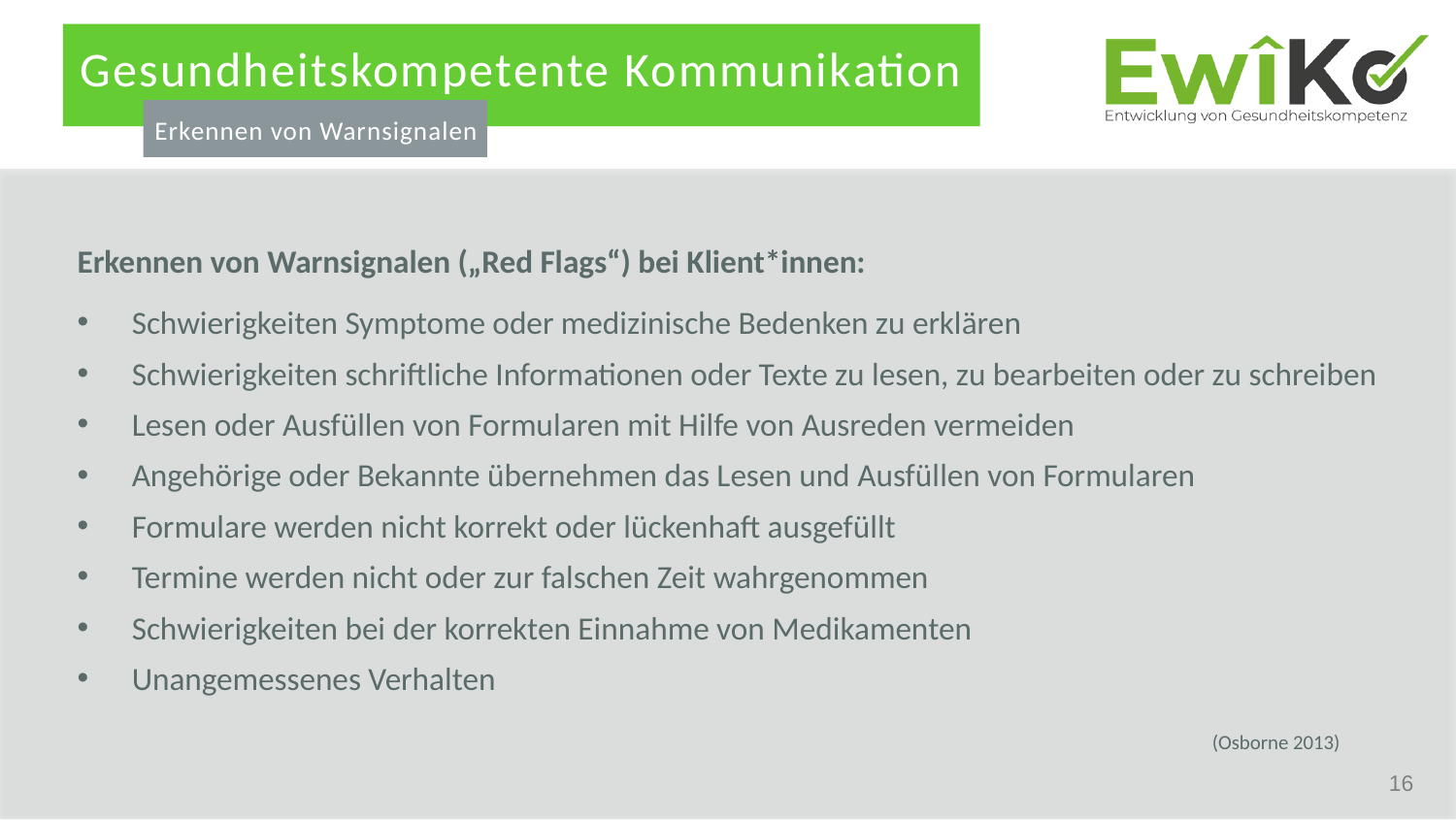

Gesundheitskompetente Kommunikation
Erkennen von Warnsignalen
Erkennen von Warnsignalen („Red Flags“) bei Klient*innen:

Schwierigkeiten Symptome oder medizinische Bedenken zu erklären
Schwierigkeiten schriftliche Informationen oder Texte zu lesen, zu bearbeiten oder zu schreiben
Lesen oder Ausfüllen von Formularen mit Hilfe von Ausreden vermeiden
Angehörige oder Bekannte übernehmen das Lesen und Ausfüllen von Formularen
Formulare werden nicht korrekt oder lückenhaft ausgefüllt
Termine werden nicht oder zur falschen Zeit wahrgenommen
Schwierigkeiten bei der korrekten Einnahme von Medikamenten
Unangemessenes Verhalten
(Osborne 2013)